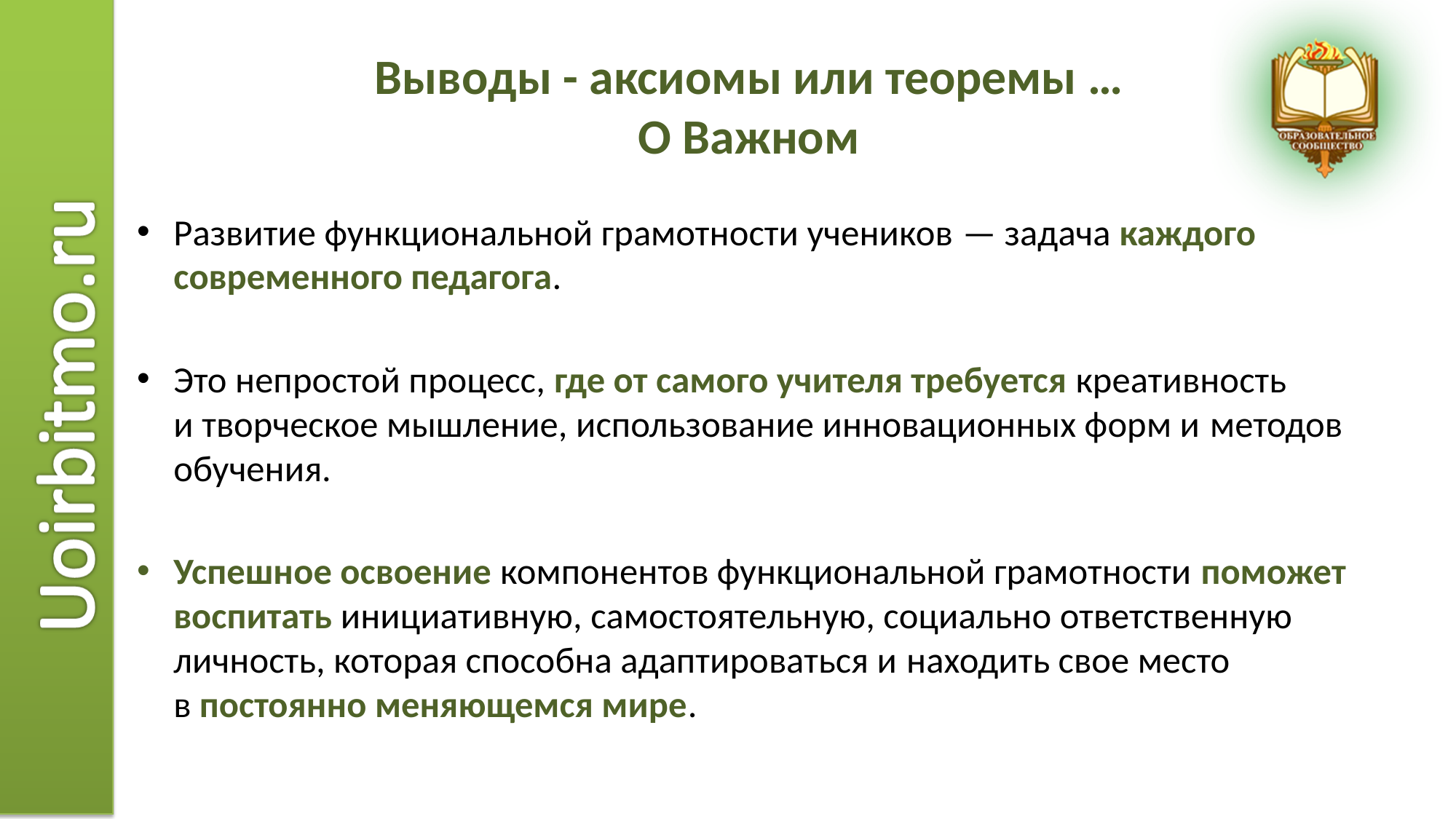

# Выводы - аксиомы или теоремы … О Важном
Развитие функциональной грамотности учеников — задача каждого современного педагога.

Это непростой процесс, где от самого учителя требуется креативность и творческое мышление, использование инновационных форм и методов обучения.

Успешное освоение компонентов функциональной грамотности поможет воспитать инициативную, самостоятельную, социально ответственную личность, которая способна адаптироваться и находить свое место в постоянно меняющемся мире.